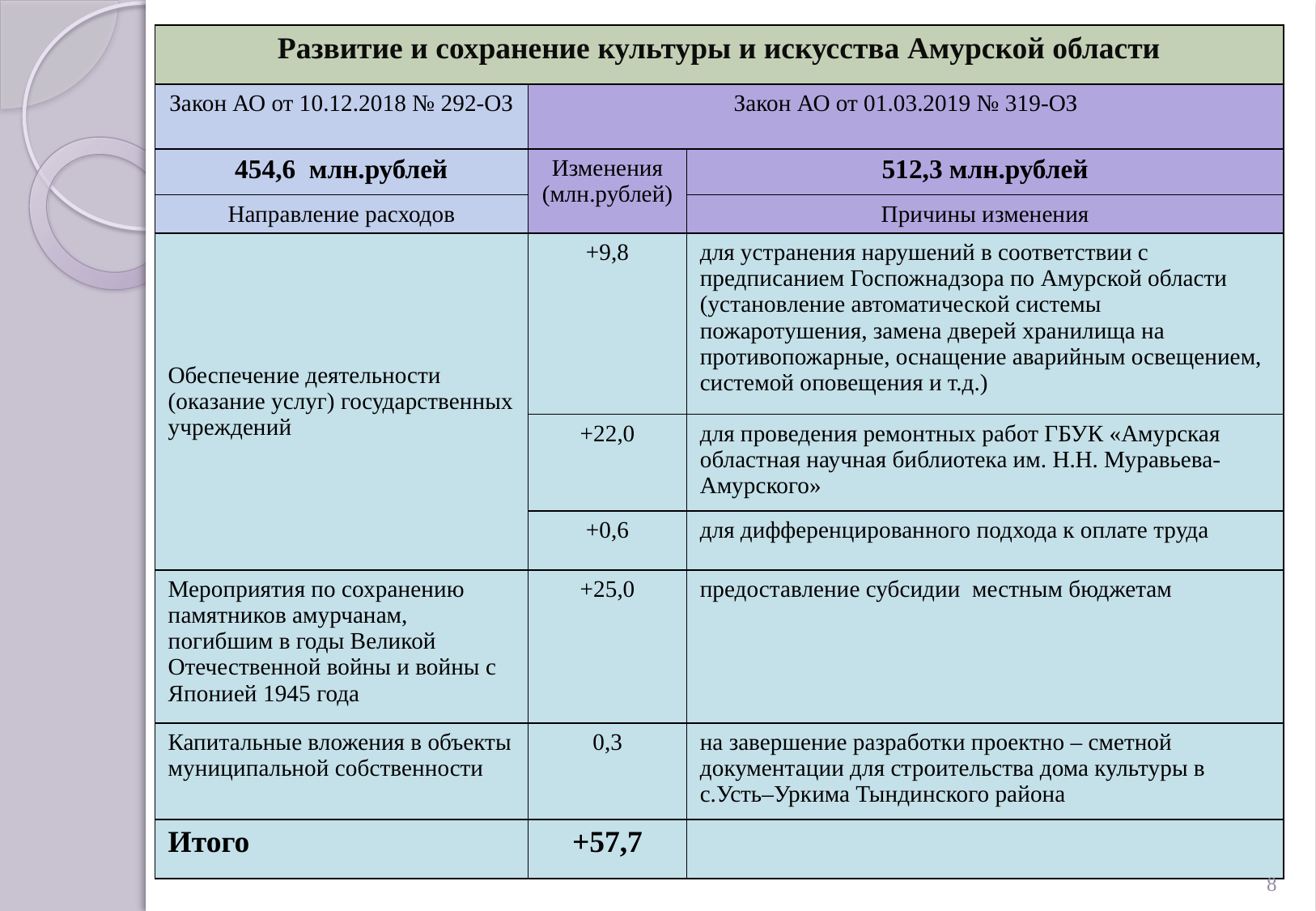

| Развитие и сохранение культуры и искусства Амурской области |  |  |
| --- | --- | --- |
| Закон АО от 10.12.2018 № 292-ОЗ | Закон АО от 01.03.2019 № 319-ОЗ |  |
| 454,6 млн.рублей | Изменения (млн.рублей) | 512,3 млн.рублей |
| Направление расходов |  | Причины изменения |
| Обеспечение деятельности (оказание услуг) государственных учреждений | +9,8 | для устранения нарушений в соответствии с предписанием Госпожнадзора по Амурской области (установление автоматической системы пожаротушения, замена дверей хранилища на противопожарные, оснащение аварийным освещением, системой оповещения и т.д.) |
|  | +22,0 | для проведения ремонтных работ ГБУК «Амурская областная научная библиотека им. Н.Н. Муравьева-Амурского» |
|  | +0,6 | для дифференцированного подхода к оплате труда |
| Мероприятия по сохранению памятников амурчанам, погибшим в годы Великой Отечественной войны и войны с Японией 1945 года | +25,0 | предоставление субсидии местным бюджетам |
| Капитальные вложения в объекты муниципальной собственности | 0,3 | на завершение разработки проектно – сметной документации для строительства дома культуры в с.Усть–Уркима Тындинского района |
| Итого | +57,7 |  |
8